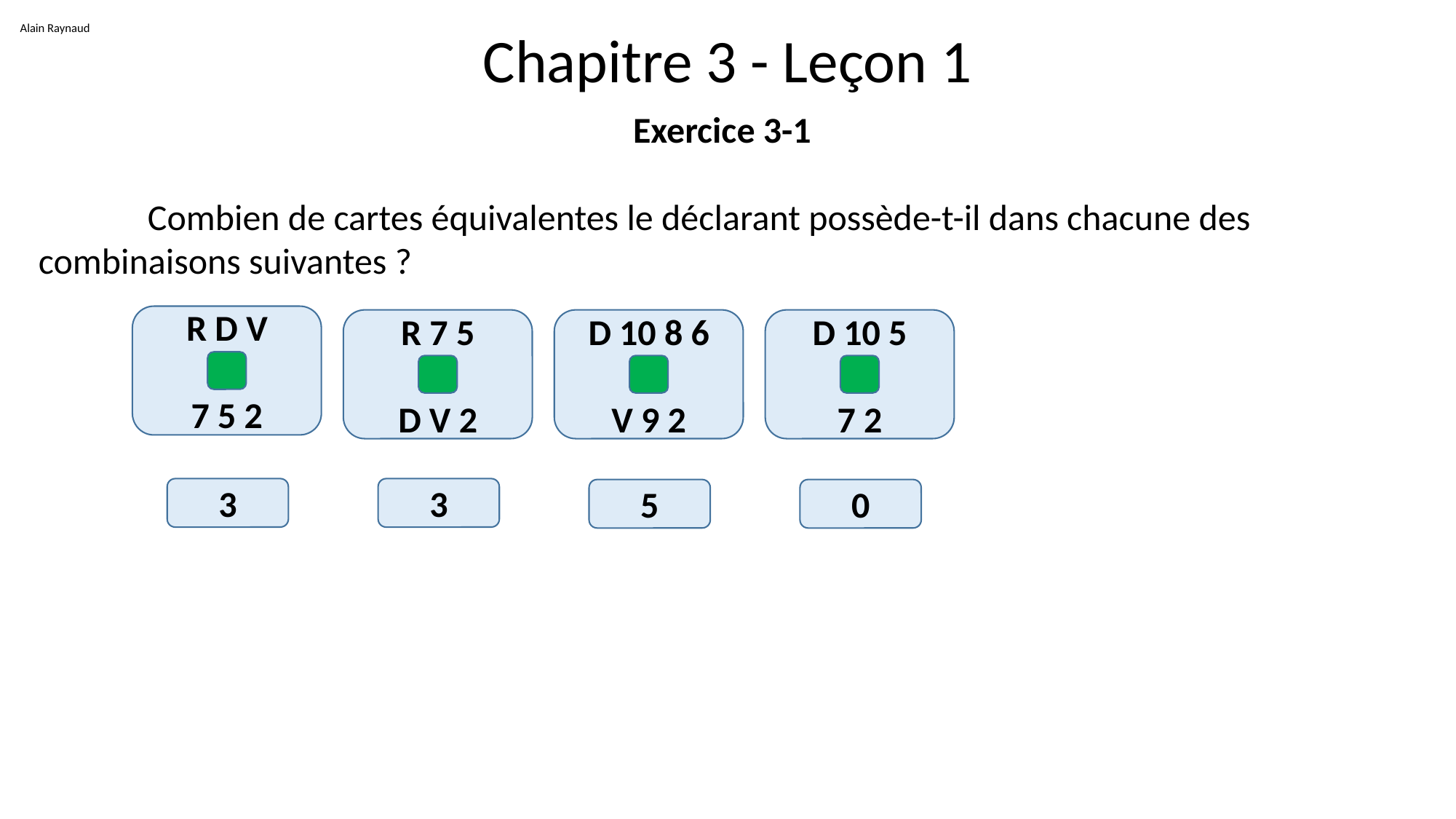

Alain Raynaud
# Chapitre 3 - Leçon 1
Exercice 3-1

	Combien de cartes équivalentes le déclarant possède-t-il dans chacune des combinaisons suivantes ?

R D V

7 5 2

R 7 5

D V 2

D 10 8 6

V 9 2

D 10 5

7 2

3
3
5
0